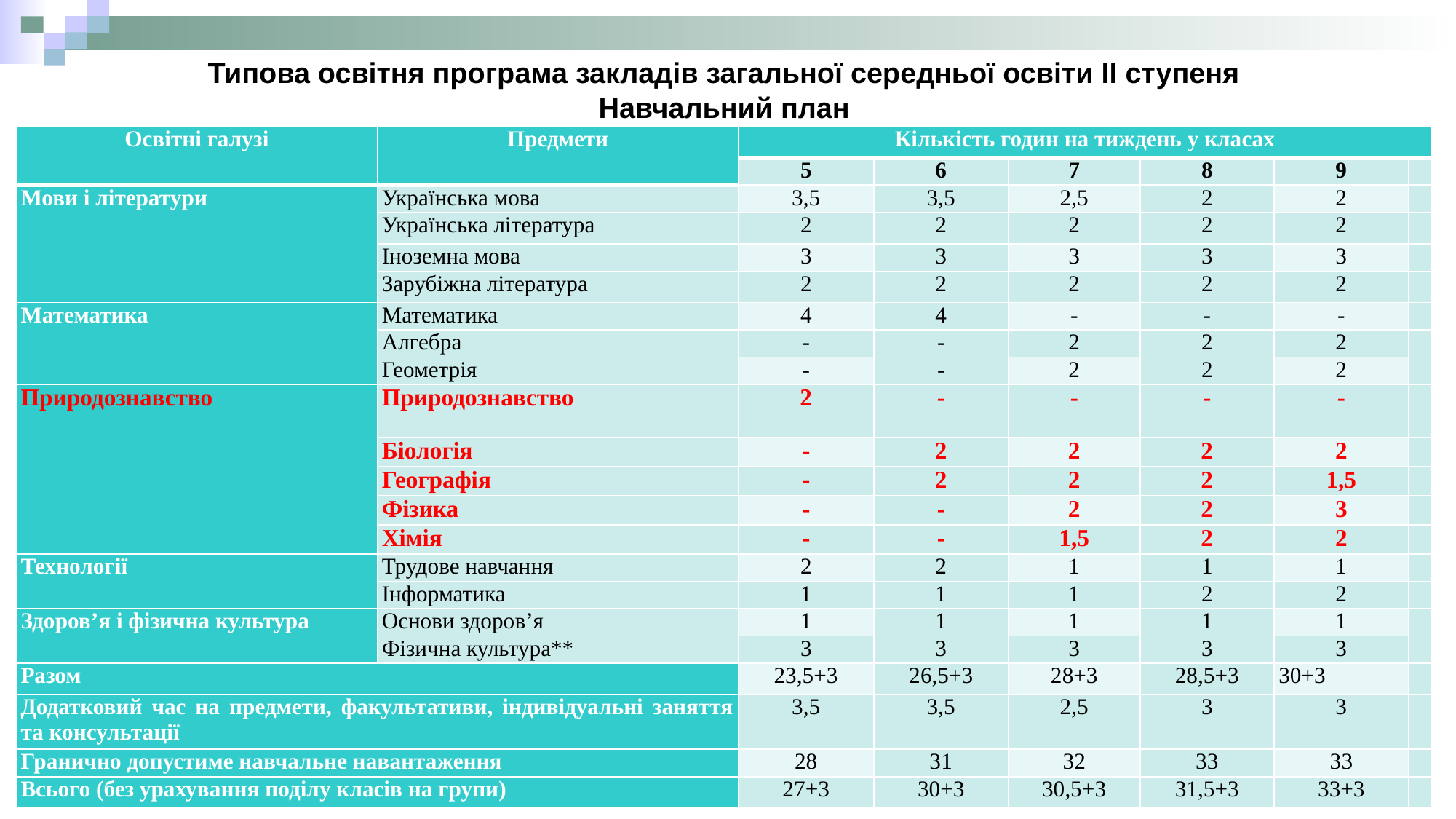

Типова освітня програма закладів загальної середньої освіти ІІ ступеня
Навчальний план
| Освітні галузі | Предмети | Кількість годин на тиждень у класах |  |  |  |  |  |
| --- | --- | --- | --- | --- | --- | --- | --- |
|  |  | 5 | 6 | 7 | 8 | 9 |  |
| Мови і літератури | Українська мова | 3,5 | 3,5 | 2,5 | 2 | 2 |  |
|  | Українська література | 2 | 2 | 2 | 2 | 2 |  |
|  | Іноземна мова | 3 | 3 | 3 | 3 | 3 |  |
|  | Зарубіжна література | 2 | 2 | 2 | 2 | 2 |  |
| Математика | Математика | 4 | 4 | - | - | - |  |
|  | Алгебра | - | - | 2 | 2 | 2 |  |
|  | Геометрія | - | - | 2 | 2 | 2 |  |
| Природознавство | Природознавство | 2 | - | - | - | - |  |
|  | Біологія | - | 2 | 2 | 2 | 2 |  |
|  | Географія | - | 2 | 2 | 2 | 1,5 |  |
|  | Фізика | - | - | 2 | 2 | 3 |  |
|  | Хімія | - | - | 1,5 | 2 | 2 |  |
| Технології | Трудове навчання | 2 | 2 | 1 | 1 | 1 |  |
|  | Інформатика | 1 | 1 | 1 | 2 | 2 |  |
| Здоров’я і фізична культура | Основи здоров’я | 1 | 1 | 1 | 1 | 1 |  |
|  | Фізична культура\*\* | 3 | 3 | 3 | 3 | 3 |  |
| Разом |  | 23,5+3 | 26,5+3 | 28+3 | 28,5+3 | 30+3 |  |
| Додатковий час на предмети, факультативи, індивідуальні заняття та консультації |  | 3,5 | 3,5 | 2,5 | 3 | 3 |  |
| Гранично допустиме навчальне навантаження |  | 28 | 31 | 32 | 33 | 33 |  |
| Всього (без урахування поділу класів на групи) |  | 27+3 | 30+3 | 30,5+3 | 31,5+3 | 33+3 |  |